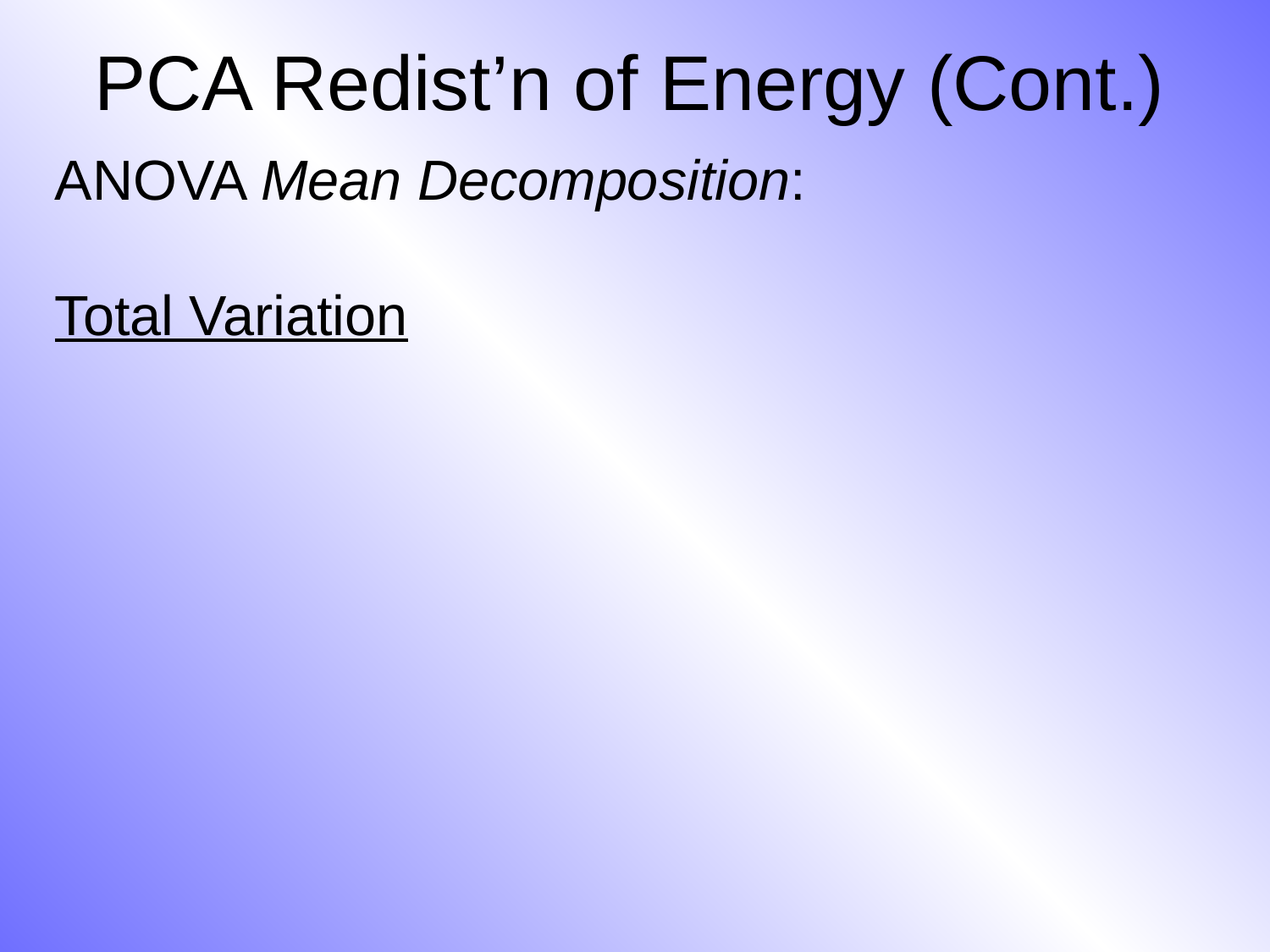

# PCA Redist’n of Energy (Cont.)
ANOVA Mean Decomposition:

Total Variation